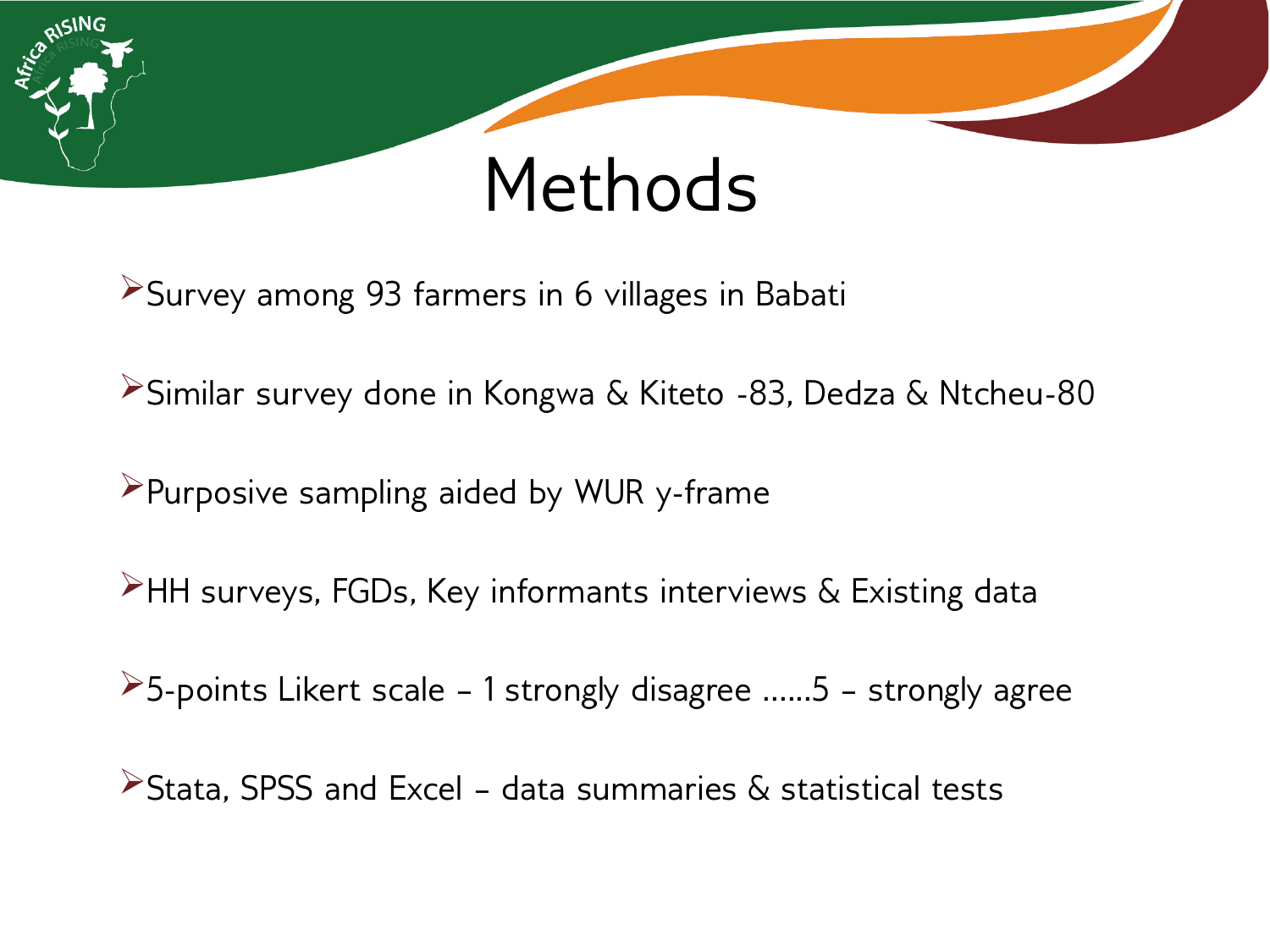

Methods
Survey among 93 farmers in 6 villages in Babati

Similar survey done in Kongwa & Kiteto -83, Dedza & Ntcheu-80

Purposive sampling aided by WUR y-frame

HH surveys, FGDs, Key informants interviews & Existing data

5-points Likert scale – 1 strongly disagree ......5 – strongly agree

Stata, SPSS and Excel – data summaries & statistical tests